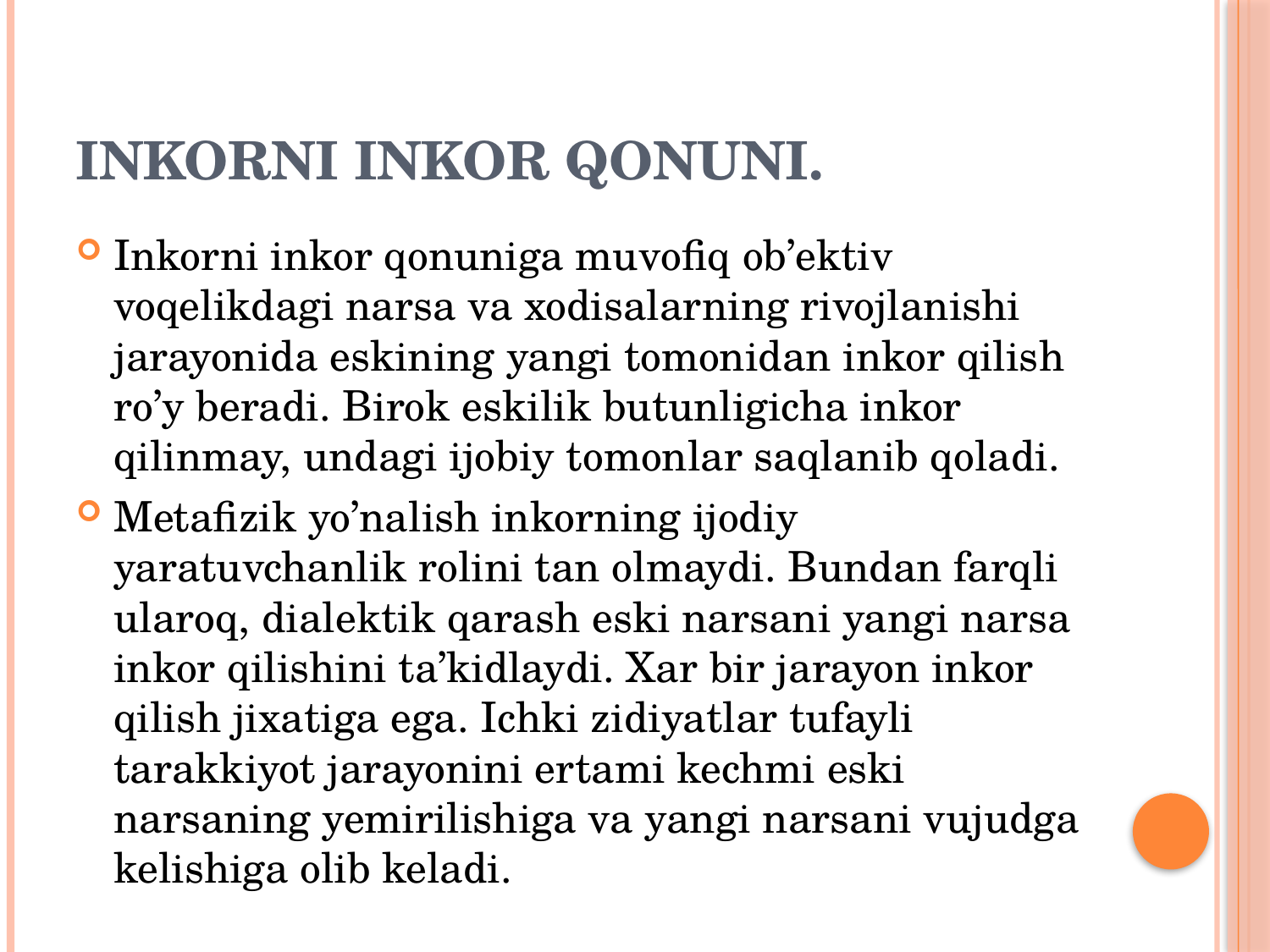

# Inkorni inkor qonuni.
Inkorni inkor qonuniga muvofiq ob’ektiv voqelikdagi narsa va xodisalarning rivojlanishi jarayonida eskining yangi tomonidan inkor qilish ro’y beradi. Birok eskilik butunligicha inkor qilinmay, undagi ijobiy tomonlar saqlanib qoladi.
Metafizik yo’nalish inkorning ijodiy yaratuvchanlik rolini tan olmaydi. Bundan farqli ularoq, dialektik qarash eski narsani yangi narsa inkor qilishini ta’kidlaydi. Xar bir jarayon inkor qilish jixatiga ega. Ichki zidiyatlar tufayli tarakkiyot jarayonini ertami kechmi eski narsaning yemirilishiga va yangi narsani vujudga kelishiga olib keladi.